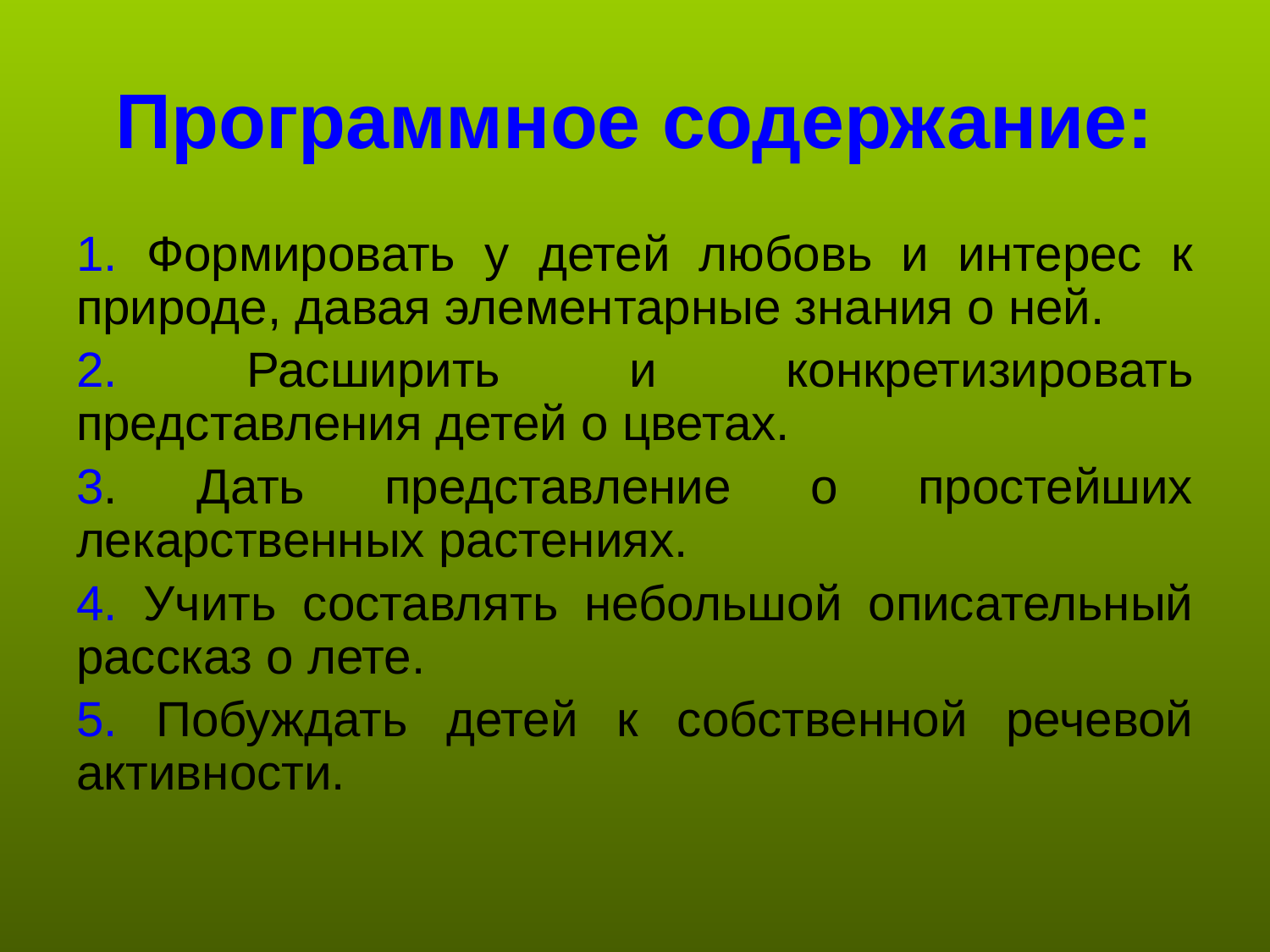

# Программное содержание:
1. Формировать у детей любовь и интерес к природе, давая элементарные знания о ней.
2. Расширить и конкретизировать представления детей о цветах.
3. Дать представление о простейших лекарственных растениях.
4. Учить составлять небольшой описательный рассказ о лете.
5. Побуждать детей к собственной речевой активности.